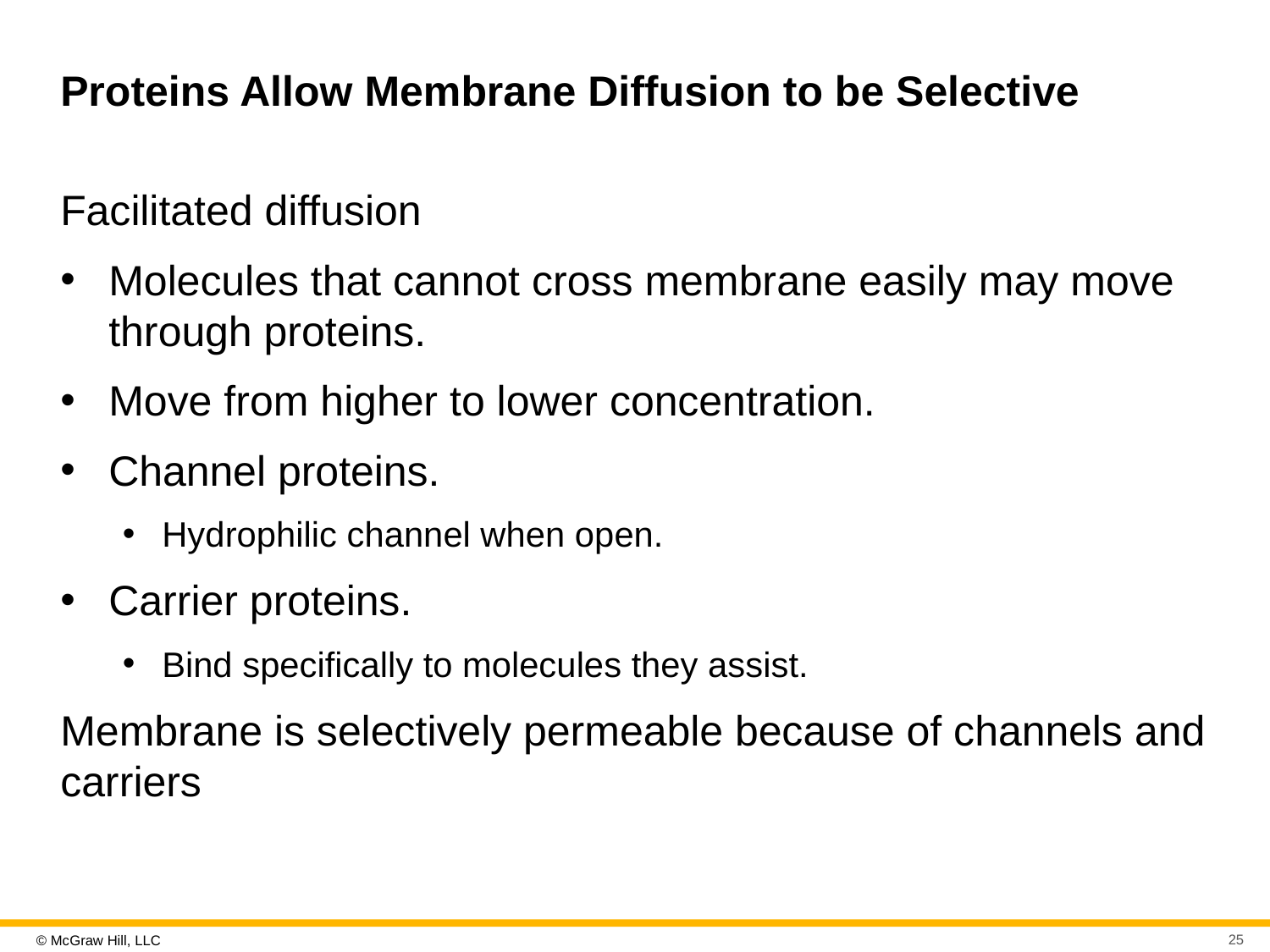

# Proteins Allow Membrane Diffusion to be Selective
Facilitated diffusion
Molecules that cannot cross membrane easily may move through proteins.
Move from higher to lower concentration.
Channel proteins.
Hydrophilic channel when open.
Carrier proteins.
Bind specifically to molecules they assist.
Membrane is selectively permeable because of channels and carriers
25